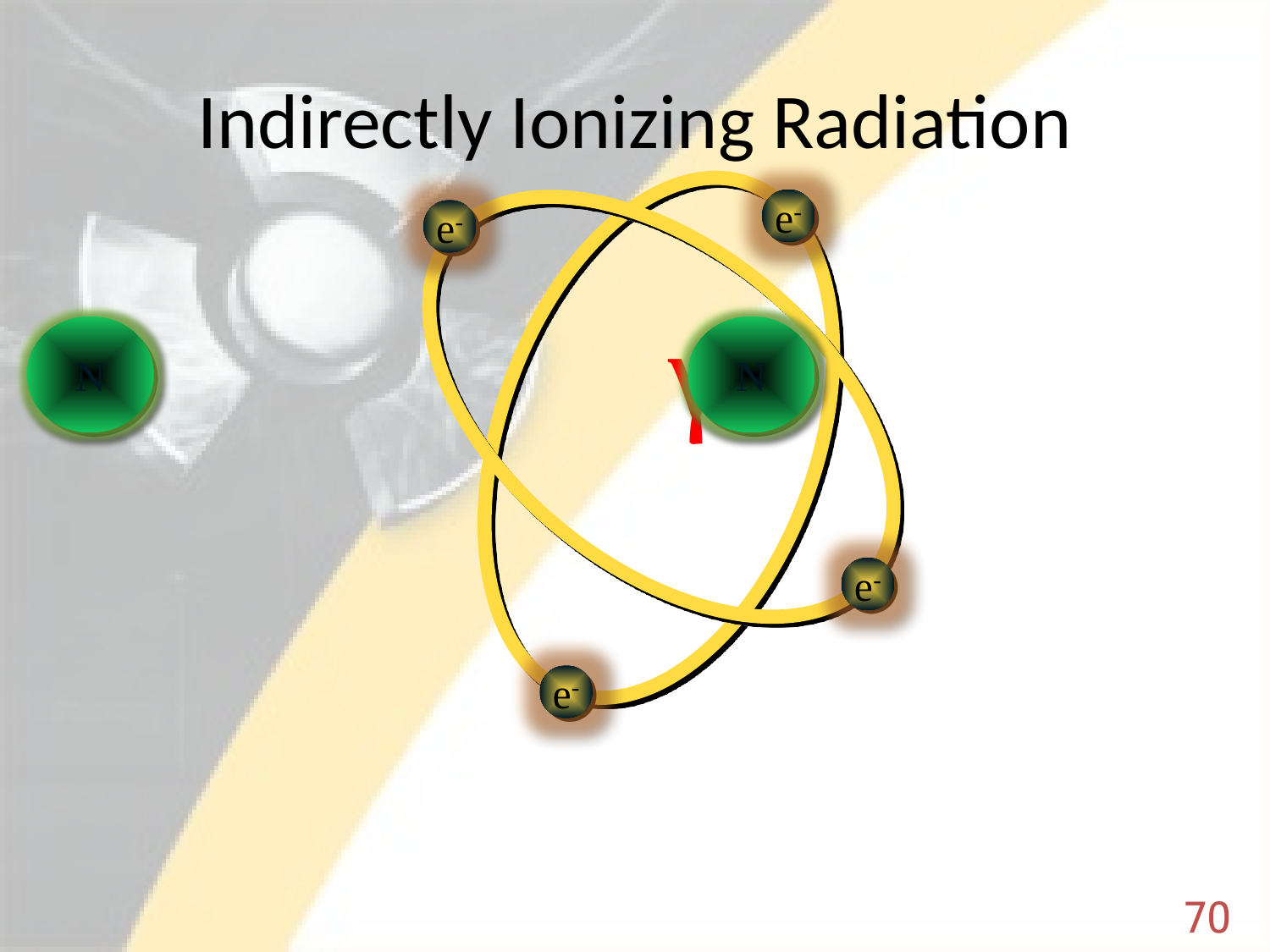

# Indirectly Ionizing Radiation

e-
e-
P+
N
N
P+
P+
N
γ
N
N
e-
e-